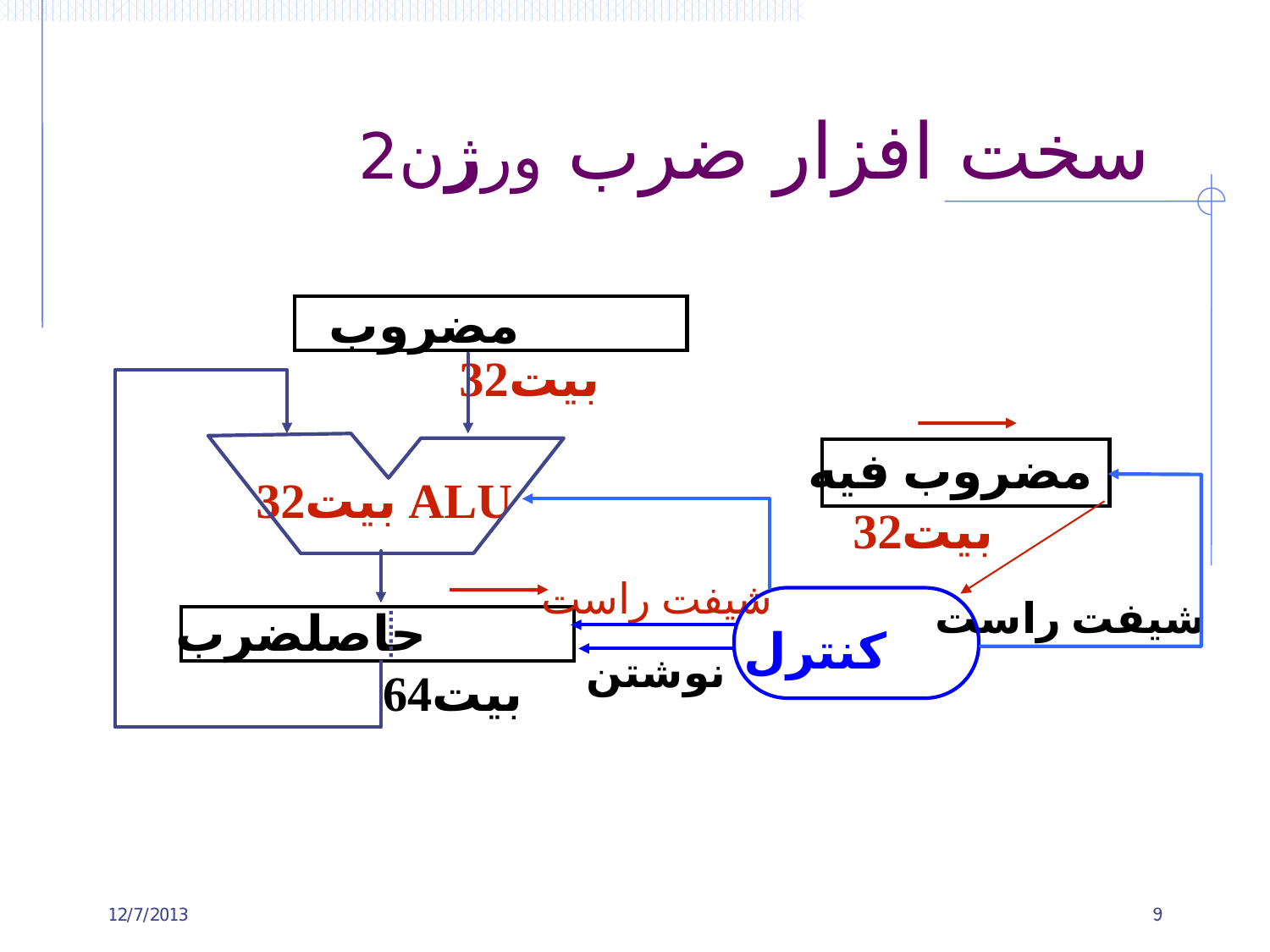

# سخت افزار ضرب ورژن2
مضروب

32بيت

مضروب فيه

32بيت ALU

32بيت

شيفت راست
شيفت راست

حاصلضرب

کنترل

نوشتن

64بيت
12/7/2013
9